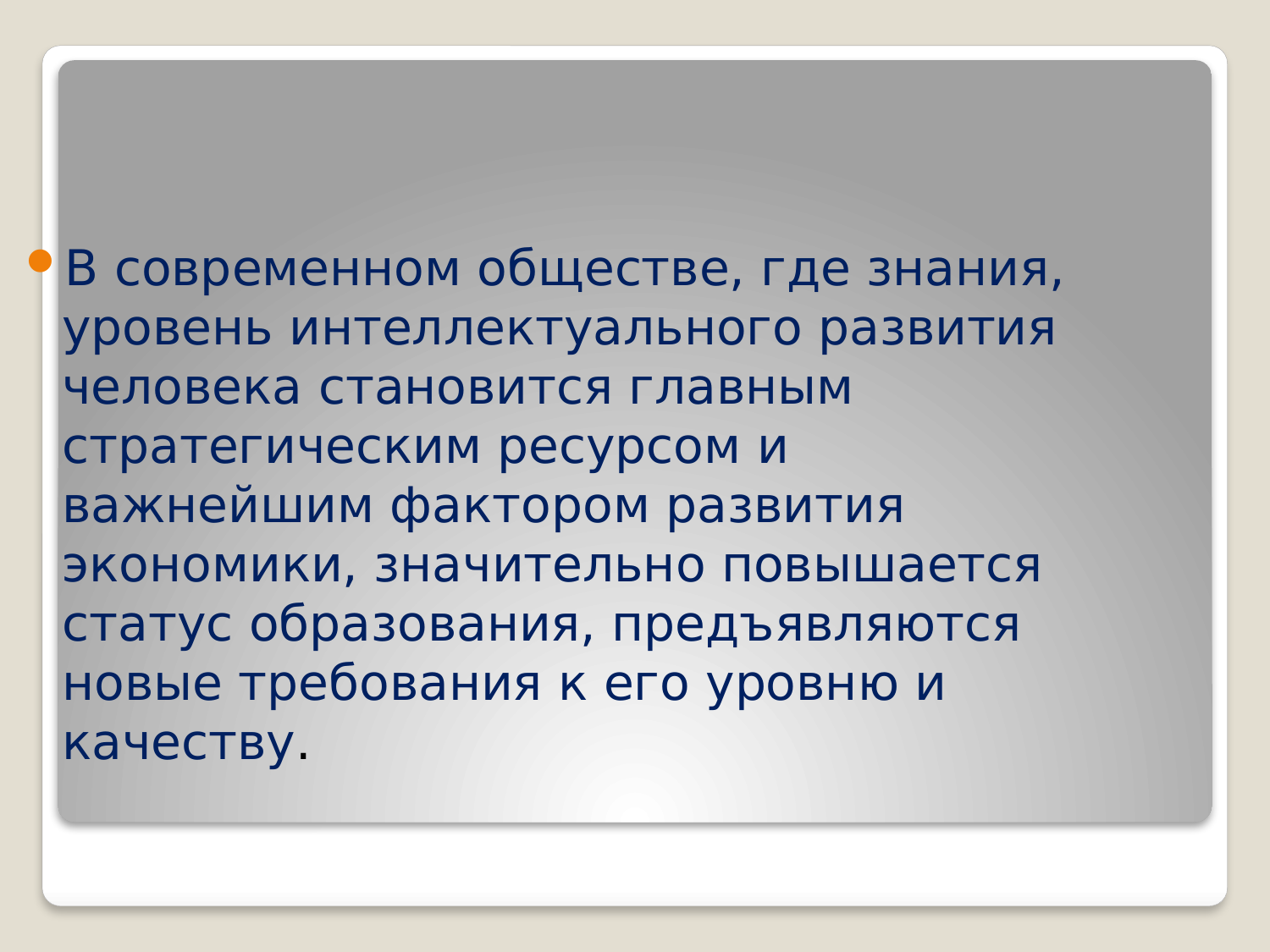

В современном обществе, где знания, уровень интеллектуального развития человека становится главным стратегическим ресурсом и важнейшим фактором развития экономики, значительно повышается статус образования, предъявляются новые требования к его уровню и качеству.
#